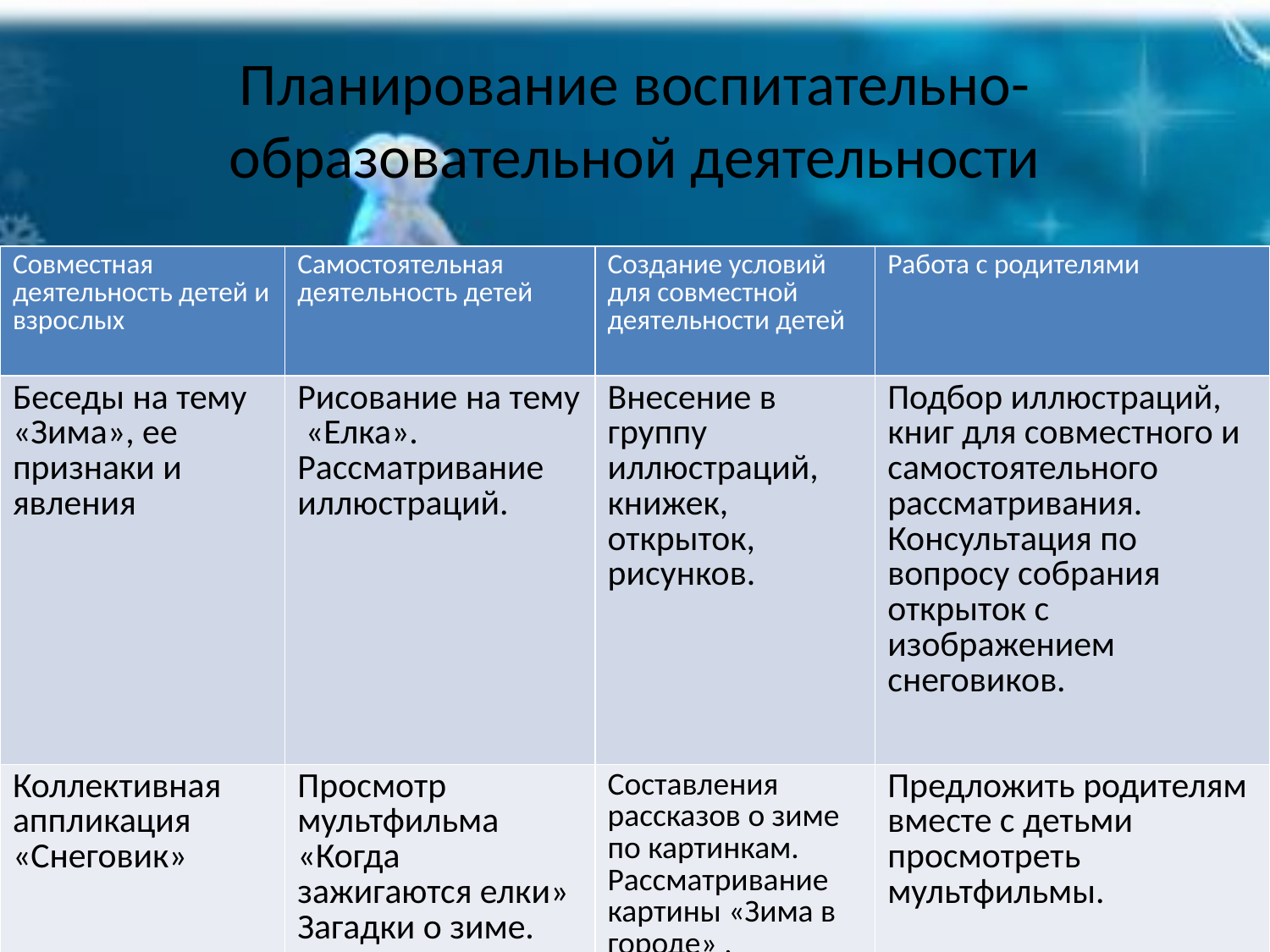

# Планирование воспитательно- образовательной деятельности
| Совместная деятельность детей и взрослых | Самостоятельная деятельность детей | Создание условий для совместной деятельности детей | Работа с родителями |
| --- | --- | --- | --- |
| Беседы на тему «Зима», ее признаки и явления | Рисование на тему «Елка». Рассматривание иллюстраций. | Внесение в группу иллюстраций, книжек, открыток, рисунков. | Подбор иллюстраций, книг для совместного и самостоятельного рассматривания. Консультация по вопросу собрания открыток с изображением снеговиков. |
| Коллективная аппликация «Снеговик» | Просмотр мультфильма «Когда зажигаются елки» Загадки о зиме. | Составления рассказов о зиме по картинкам. Рассматривание картины «Зима в городе» , | Предложить родителям вместе с детьми просмотреть мультфильмы. |